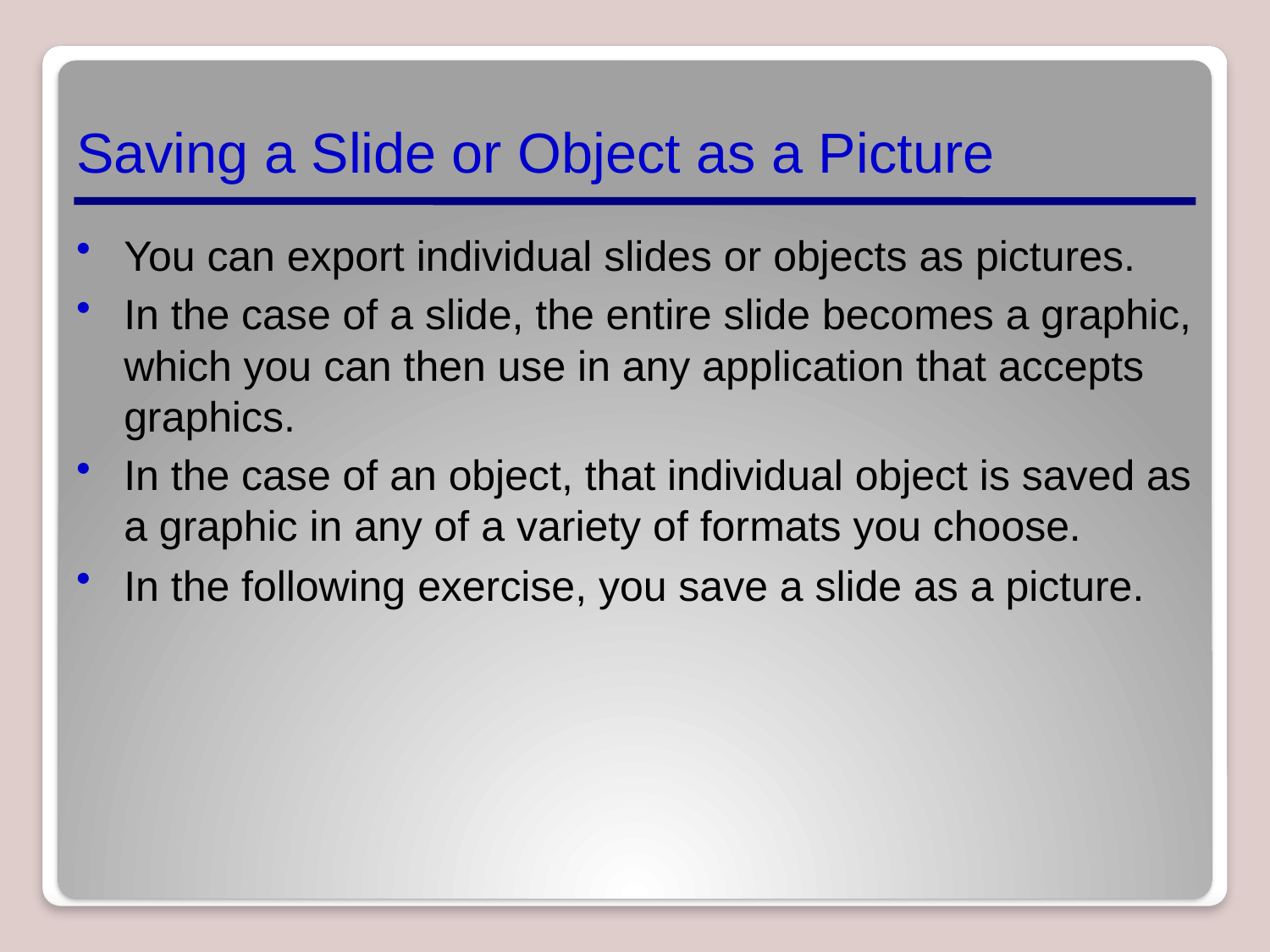

# Saving a Slide or Object as a Picture
You can export individual slides or objects as pictures.
In the case of a slide, the entire slide becomes a graphic, which you can then use in any application that accepts graphics.
In the case of an object, that individual object is saved as a graphic in any of a variety of formats you choose.
In the following exercise, you save a slide as a picture.